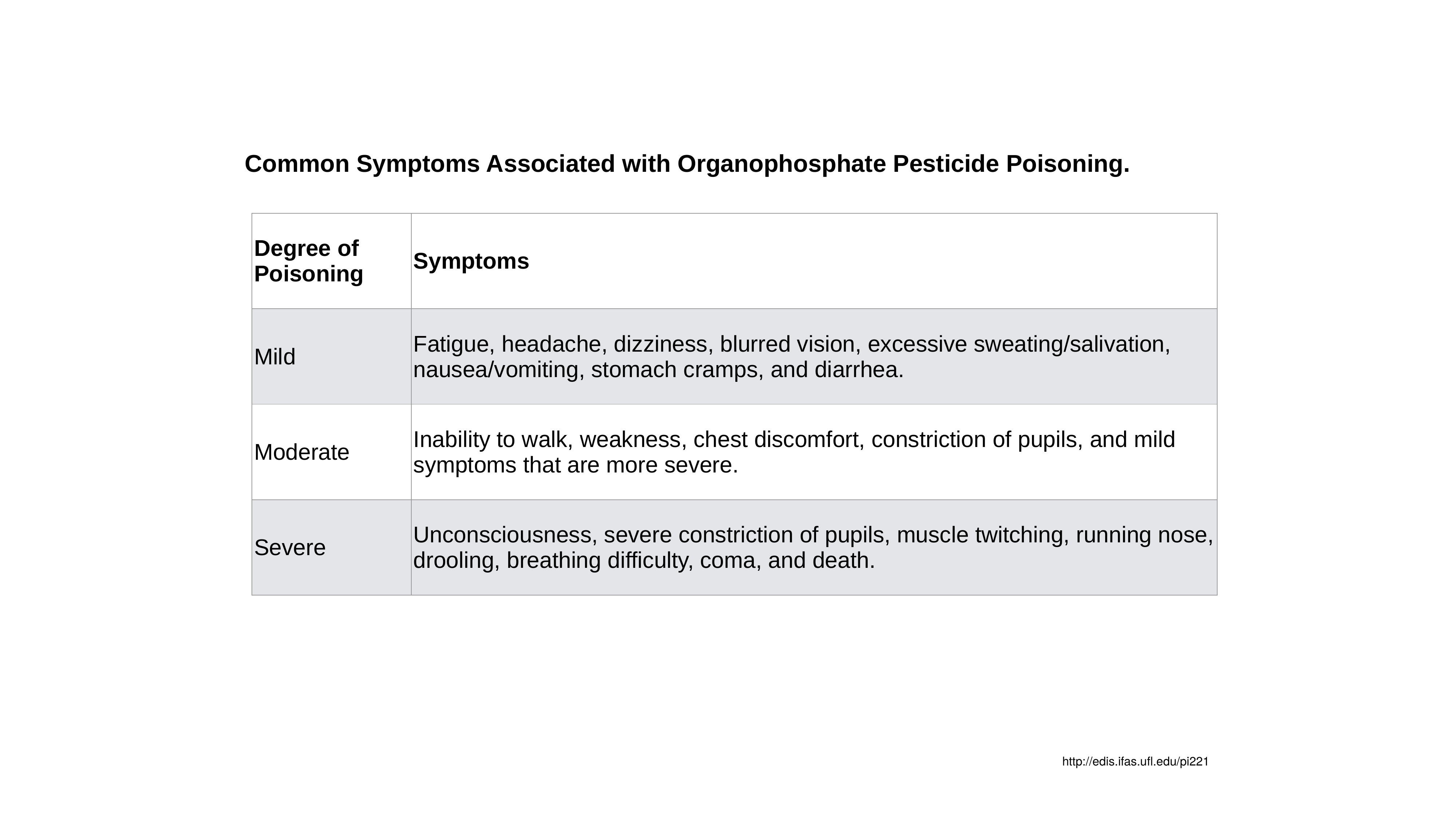

Common Symptoms Associated with Organophosphate Pesticide Poisoning.
| Degree of Poisoning | Symptoms |
| --- | --- |
| Mild | Fatigue, headache, dizziness, blurred vision, excessive sweating/salivation, nausea/vomiting, stomach cramps, and diarrhea. |
| Moderate | Inability to walk, weakness, chest discomfort, constriction of pupils, and mild symptoms that are more severe. |
| Severe | Unconsciousness, severe constriction of pupils, muscle twitching, running nose, drooling, breathing difficulty, coma, and death. |
http://edis.ifas.ufl.edu/pi221